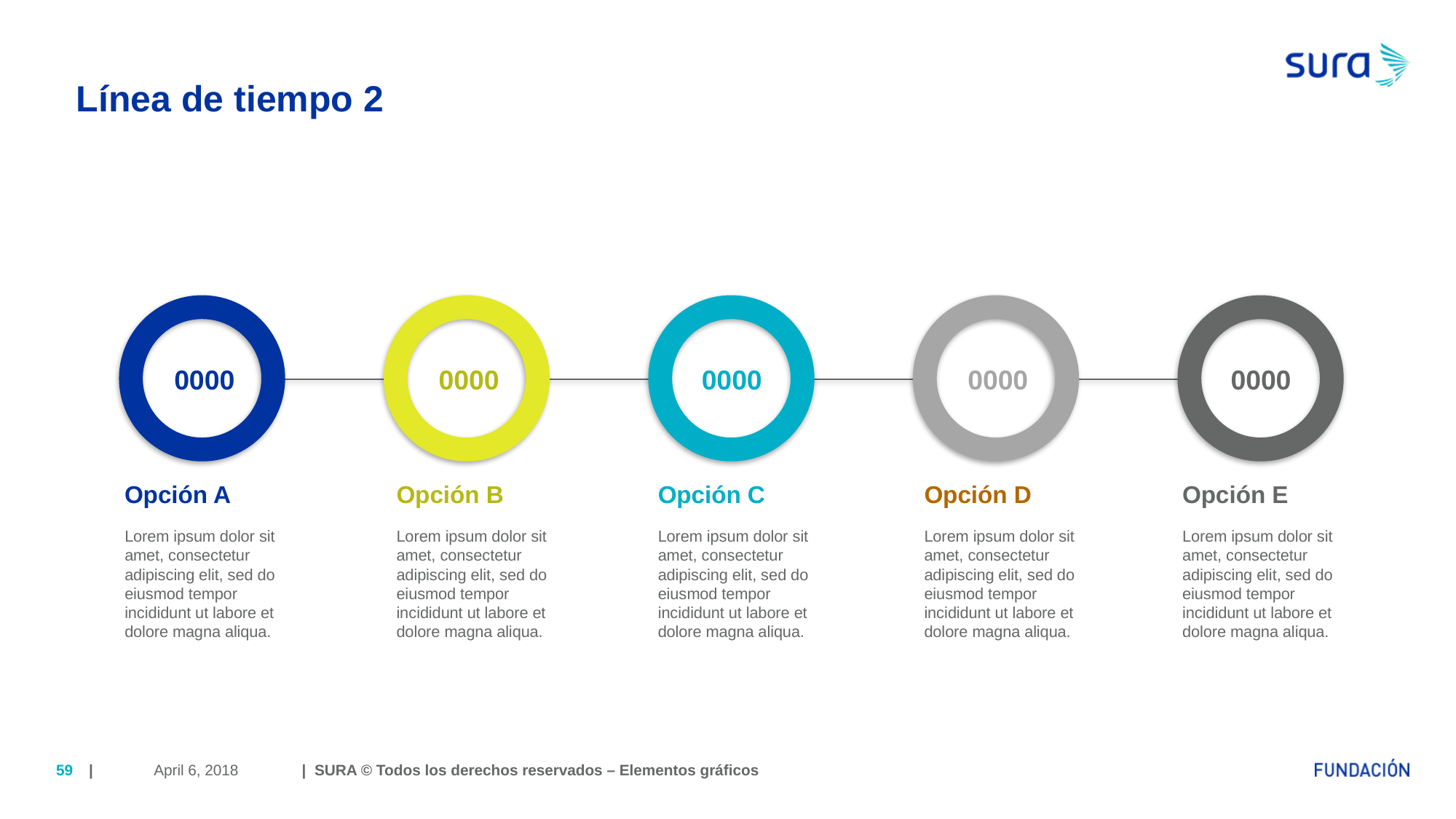

# Línea de tiempo 2

0000
0000
0000
0000
0000
Opción A
Opción B
Opción C
Opción D
Opción E
Lorem ipsum dolor sit amet, consectetur adipiscing elit, sed do eiusmod tempor incididunt ut labore et dolore magna aliqua.
Lorem ipsum dolor sit amet, consectetur adipiscing elit, sed do eiusmod tempor incididunt ut labore et dolore magna aliqua.
Lorem ipsum dolor sit amet, consectetur adipiscing elit, sed do eiusmod tempor incididunt ut labore et dolore magna aliqua.
Lorem ipsum dolor sit amet, consectetur adipiscing elit, sed do eiusmod tempor incididunt ut labore et dolore magna aliqua.
Lorem ipsum dolor sit amet, consectetur adipiscing elit, sed do eiusmod tempor incididunt ut labore et dolore magna aliqua.
April 6, 2018
59
|                                                  |  SURA © Todos los derechos reservados – Elementos gráficos